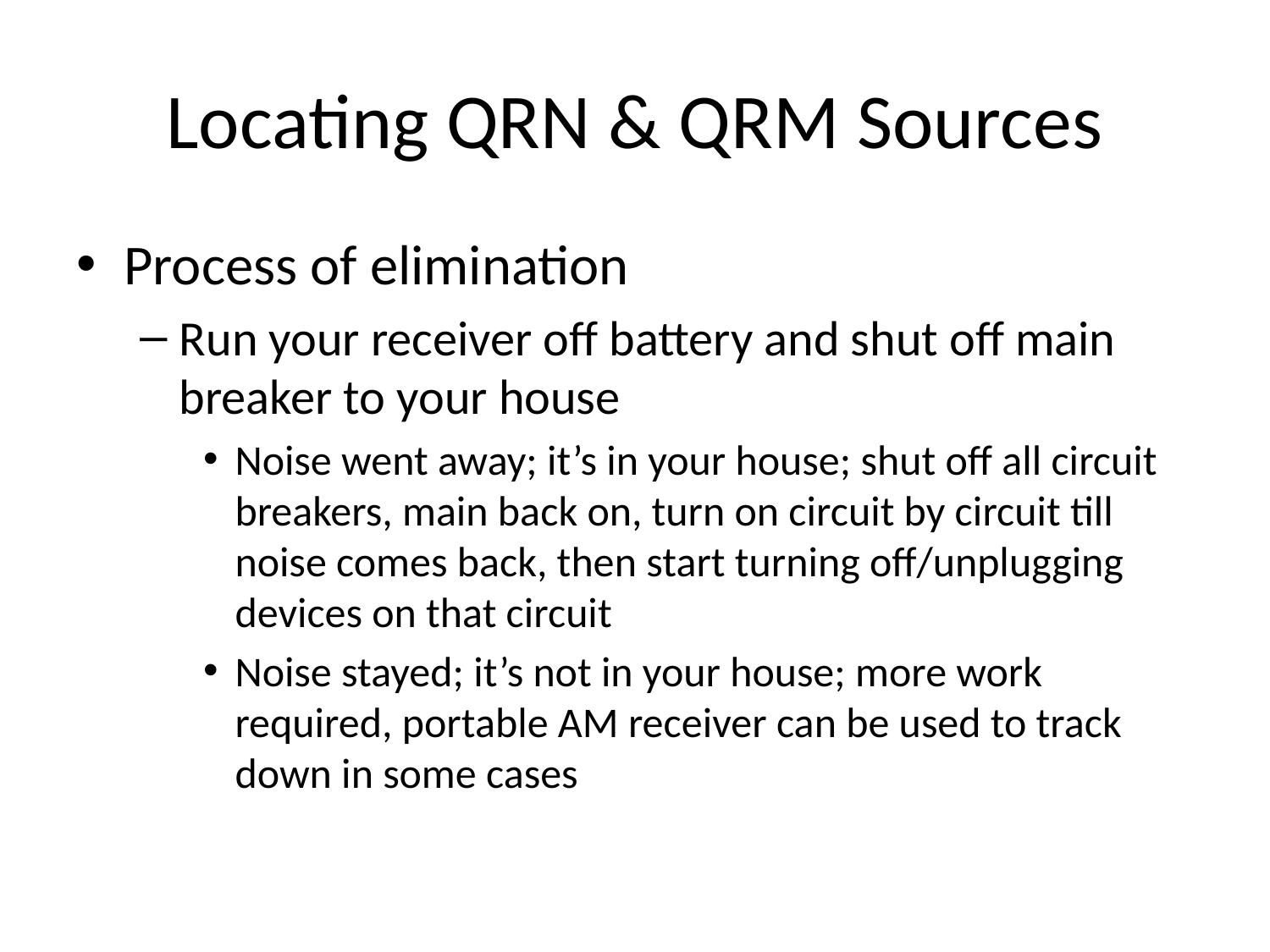

# Locating QRN & QRM Sources
Process of elimination
Run your receiver off battery and shut off main breaker to your house
Noise went away; it’s in your house; shut off all circuit breakers, main back on, turn on circuit by circuit till noise comes back, then start turning off/unplugging devices on that circuit
Noise stayed; it’s not in your house; more work required, portable AM receiver can be used to track down in some cases